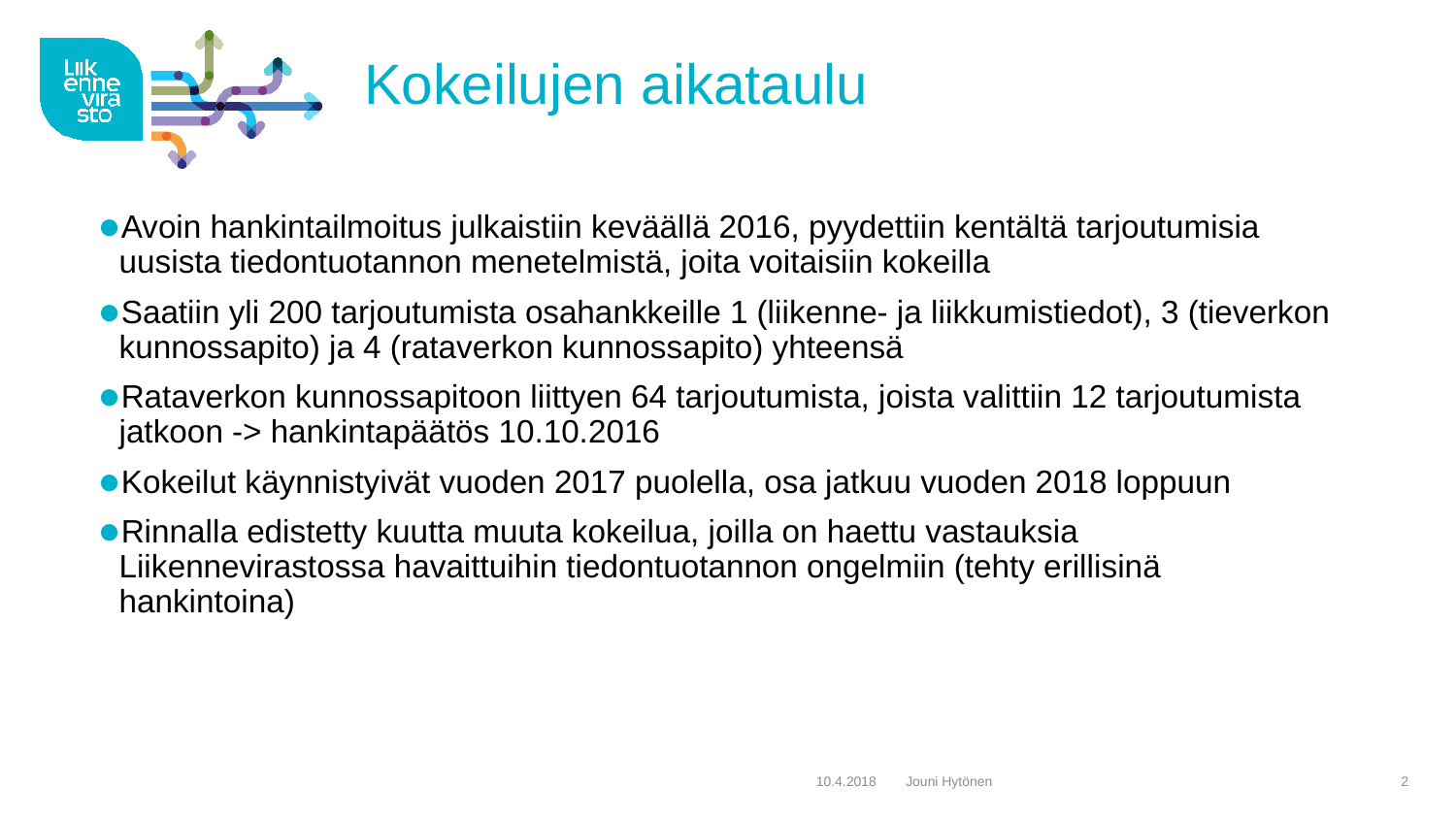

# Kokeilujen aikataulu
Avoin hankintailmoitus julkaistiin keväällä 2016, pyydettiin kentältä tarjoutumisia uusista tiedontuotannon menetelmistä, joita voitaisiin kokeilla
Saatiin yli 200 tarjoutumista osahankkeille 1 (liikenne- ja liikkumistiedot), 3 (tieverkon kunnossapito) ja 4 (rataverkon kunnossapito) yhteensä
Rataverkon kunnossapitoon liittyen 64 tarjoutumista, joista valittiin 12 tarjoutumista jatkoon -> hankintapäätös 10.10.2016
Kokeilut käynnistyivät vuoden 2017 puolella, osa jatkuu vuoden 2018 loppuun
Rinnalla edistetty kuutta muuta kokeilua, joilla on haettu vastauksia Liikennevirastossa havaittuihin tiedontuotannon ongelmiin (tehty erillisinä hankintoina)
10.4.2018
Jouni Hytönen
2